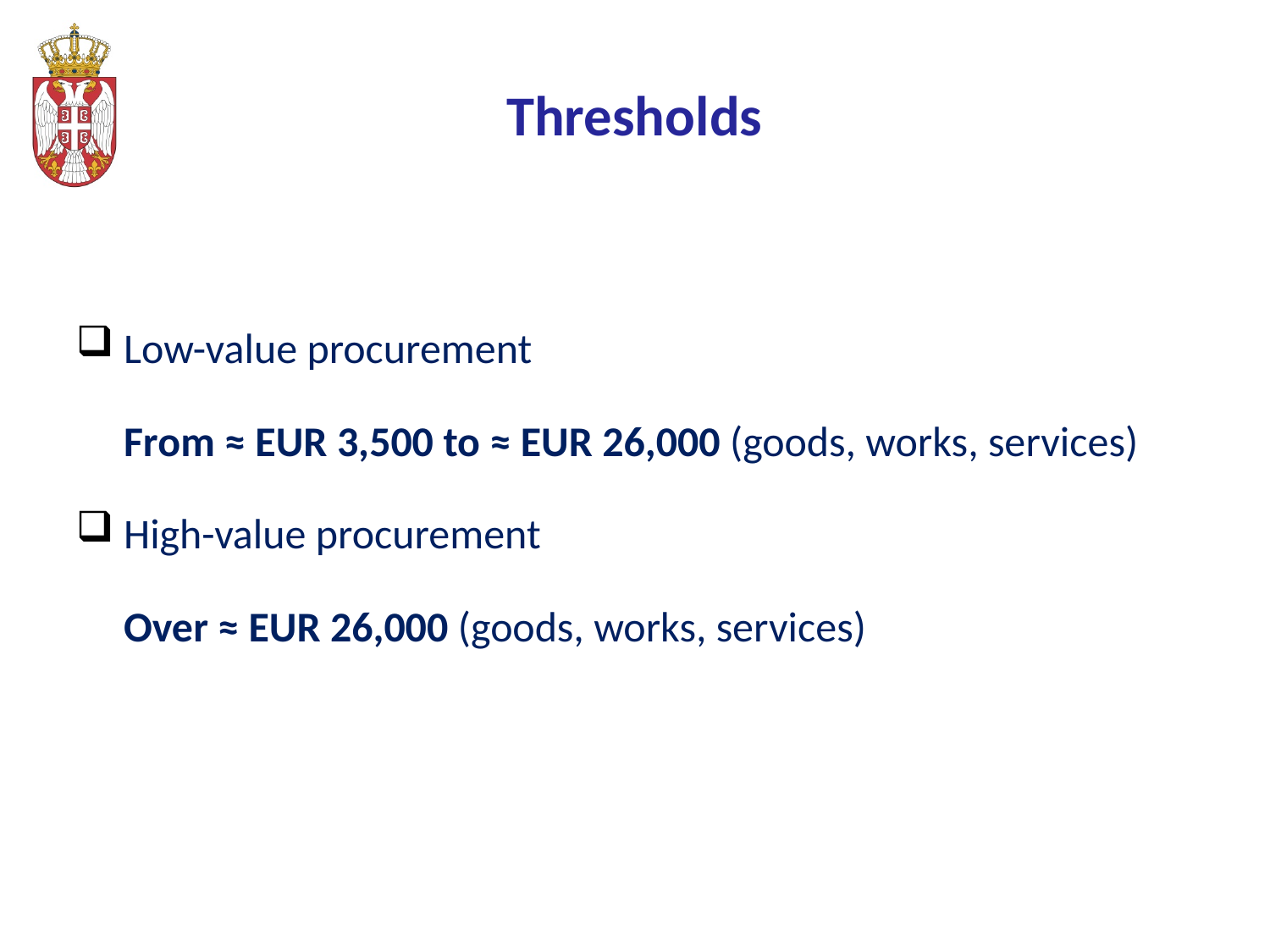

# Thresholds

Low-value procurement
	From ≈ EUR 3,500 to ≈ EUR 26,000 (goods, works, services)
High-value procurement
	Over ≈ EUR 26,000 (goods, works, services)